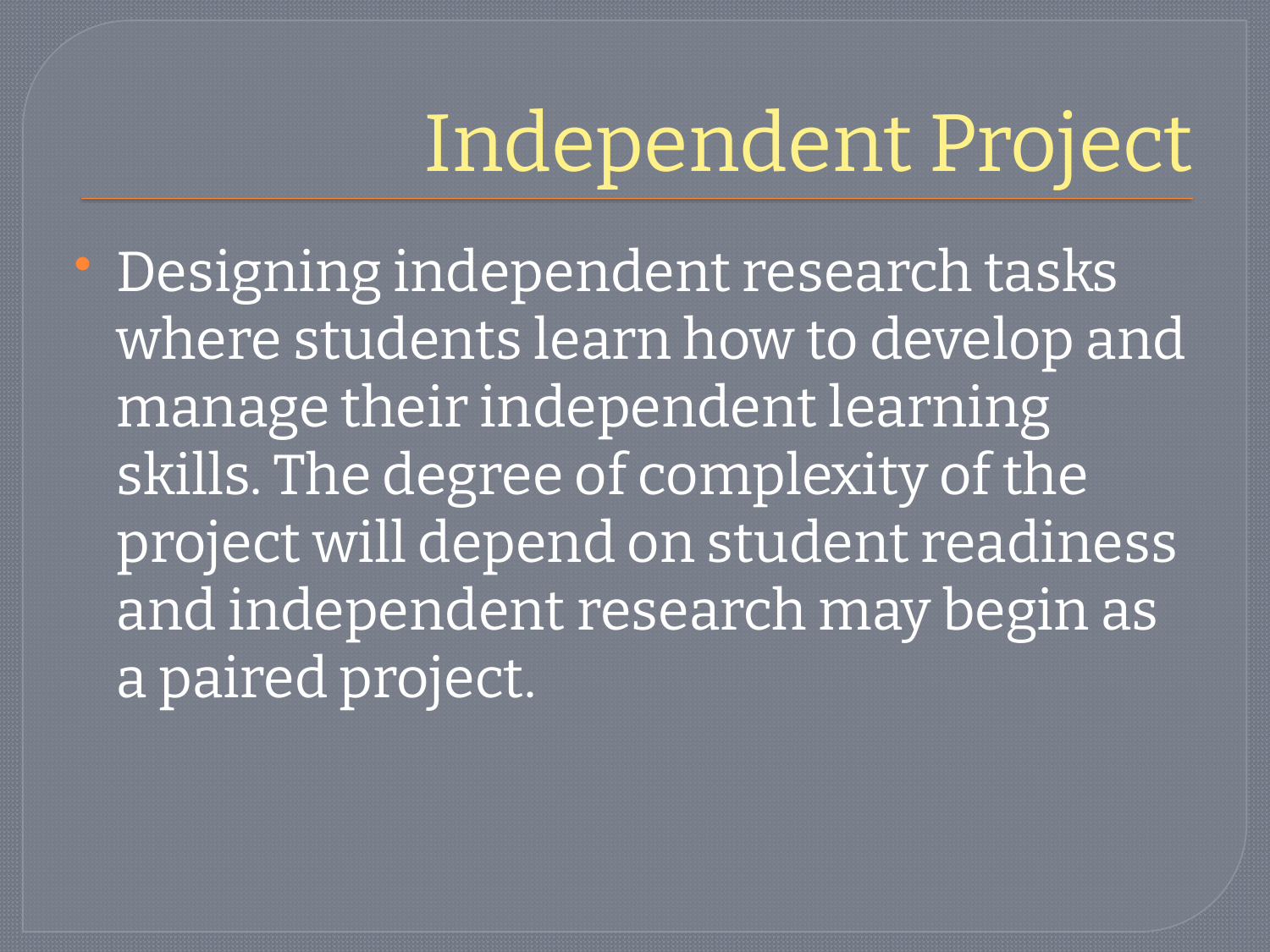

# Independent Project
Designing independent research tasks where students learn how to develop and manage their independent learning skills. The degree of complexity of the project will depend on student readiness and independent research may begin as a paired project.